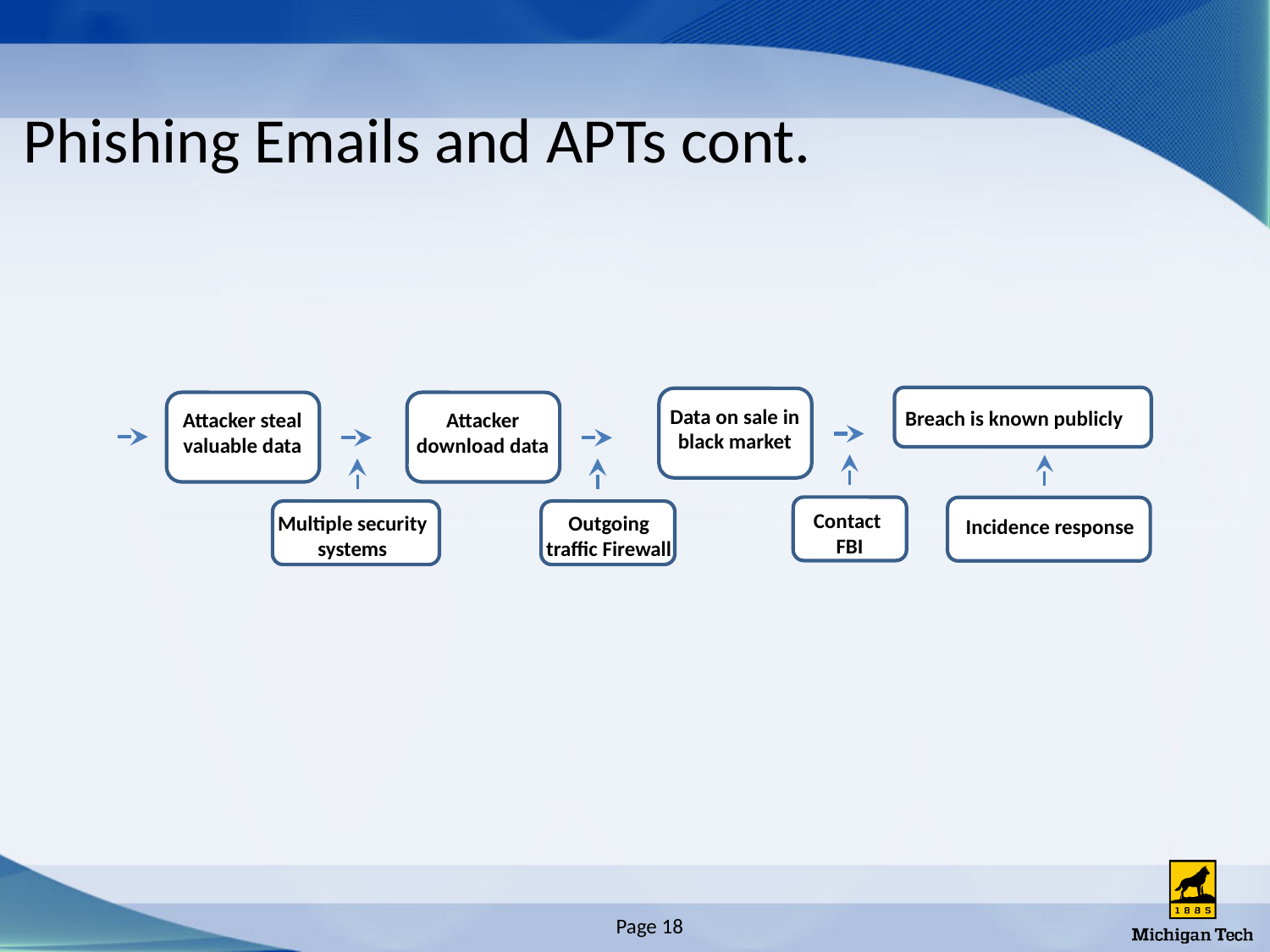

# Phishing Emails and APTs cont.

Data on sale in black market
Breach is known publicly
Attacker steal valuable data
Attacker download data

Contact
FBI
Multiple security systems
Outgoing traffic Firewall
Incidence response